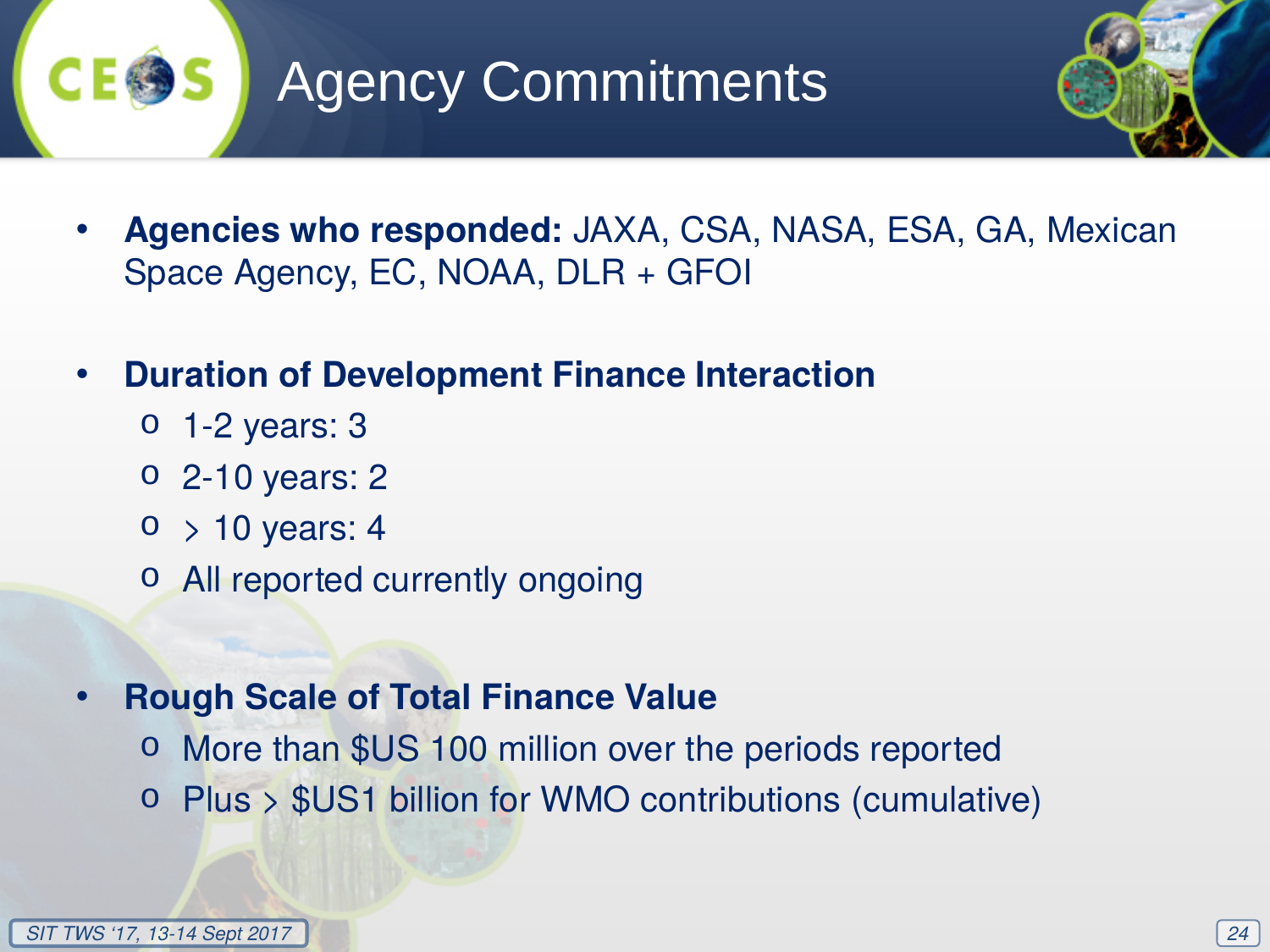

Agency Commitments
Agencies who responded: JAXA, CSA, NASA, ESA, GA, Mexican Space Agency, EC, NOAA, DLR + GFOI

Duration of Development Finance Interaction
1-2 years: 3
2-10 years: 2
> 10 years: 4
All reported currently ongoing

Rough Scale of Total Finance Value
More than $US 100 million over the periods reported
Plus > $US1 billion for WMO contributions (cumulative)
24